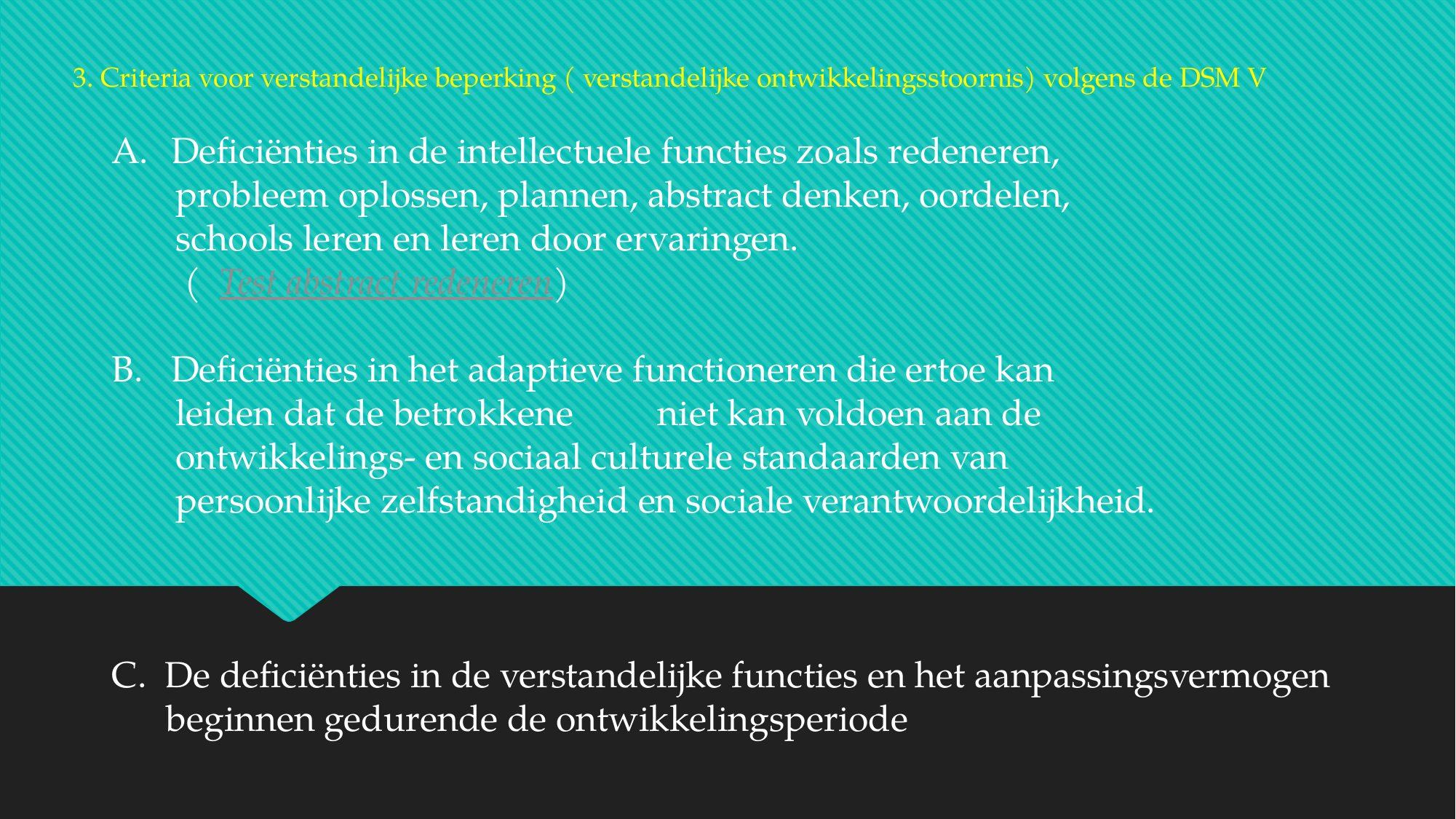

3. Criteria voor verstandelijke beperking ( verstandelijke ontwikkelingsstoornis) volgens de DSM V
  Deficiënties in de intellectuele functies zoals redeneren,
       probleem oplossen, plannen, abstract denken, oordelen,
       schools leren en leren door ervaringen.
        (  Test abstract redeneren)

  Deficiënties in het adaptieve functioneren die ertoe kan
       leiden dat de betrokkene 	niet kan voldoen aan de
       ontwikkelings- en sociaal culturele standaarden van
       persoonlijke zelfstandigheid en sociale verantwoordelijkheid.

C.  De deficiënties in de verstandelijke functies en het aanpassingsvermogen
      beginnen gedurende de ontwikkelingsperiode